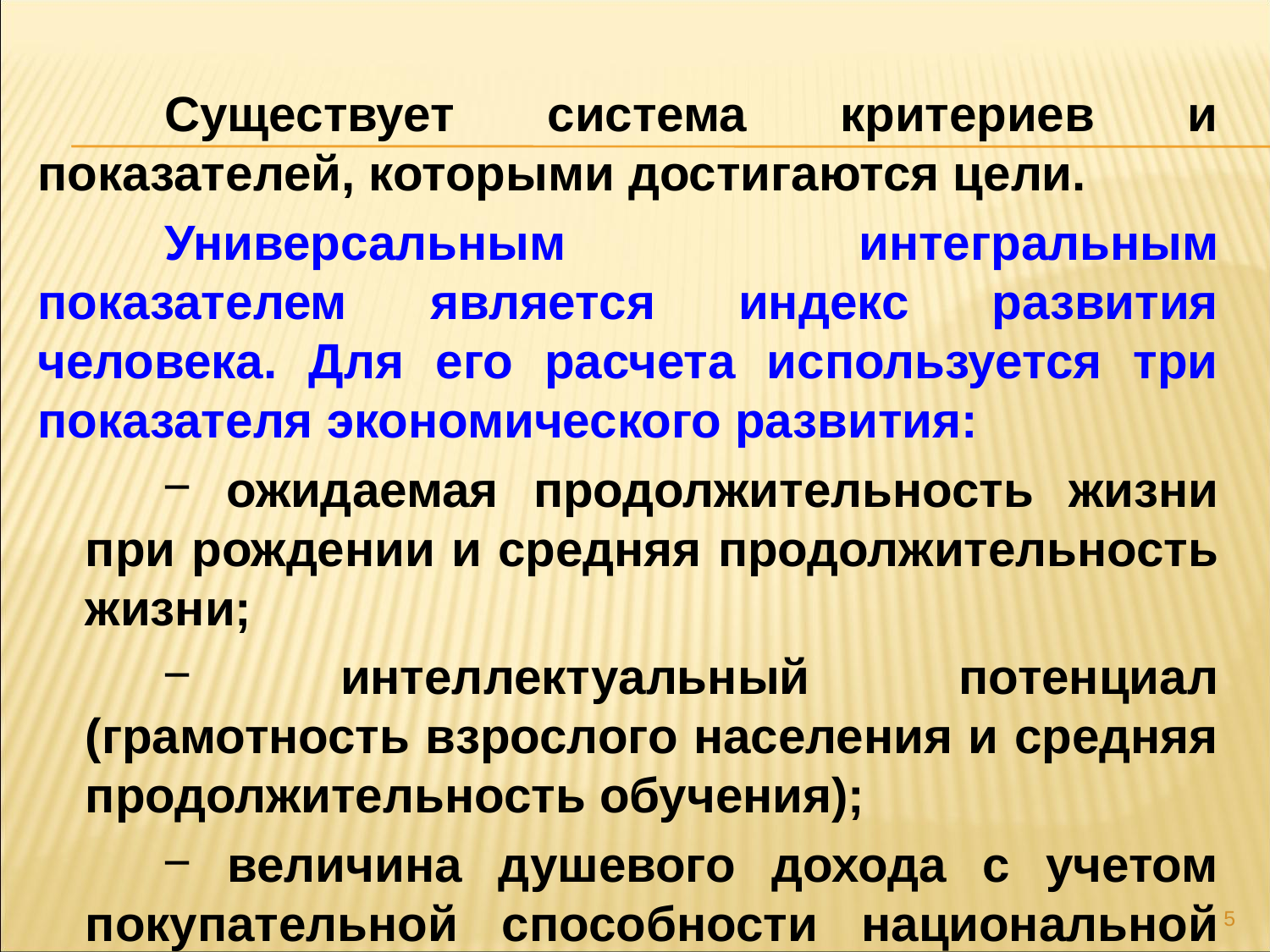

Существует система критериев и показателей, которыми достигаются цели.
	Универсальным интегральным показателем является индекс развития человека. Для его расчета используется три показателя экономического развития:
 ожидаемая продолжительность жизни при рождении и средняя продолжительность жизни;
 интеллектуальный потенциал (грамотность взрослого населения и средняя продолжительность обучения);
 величина душевого дохода с учетом покупательной способности национальной валюты.
5